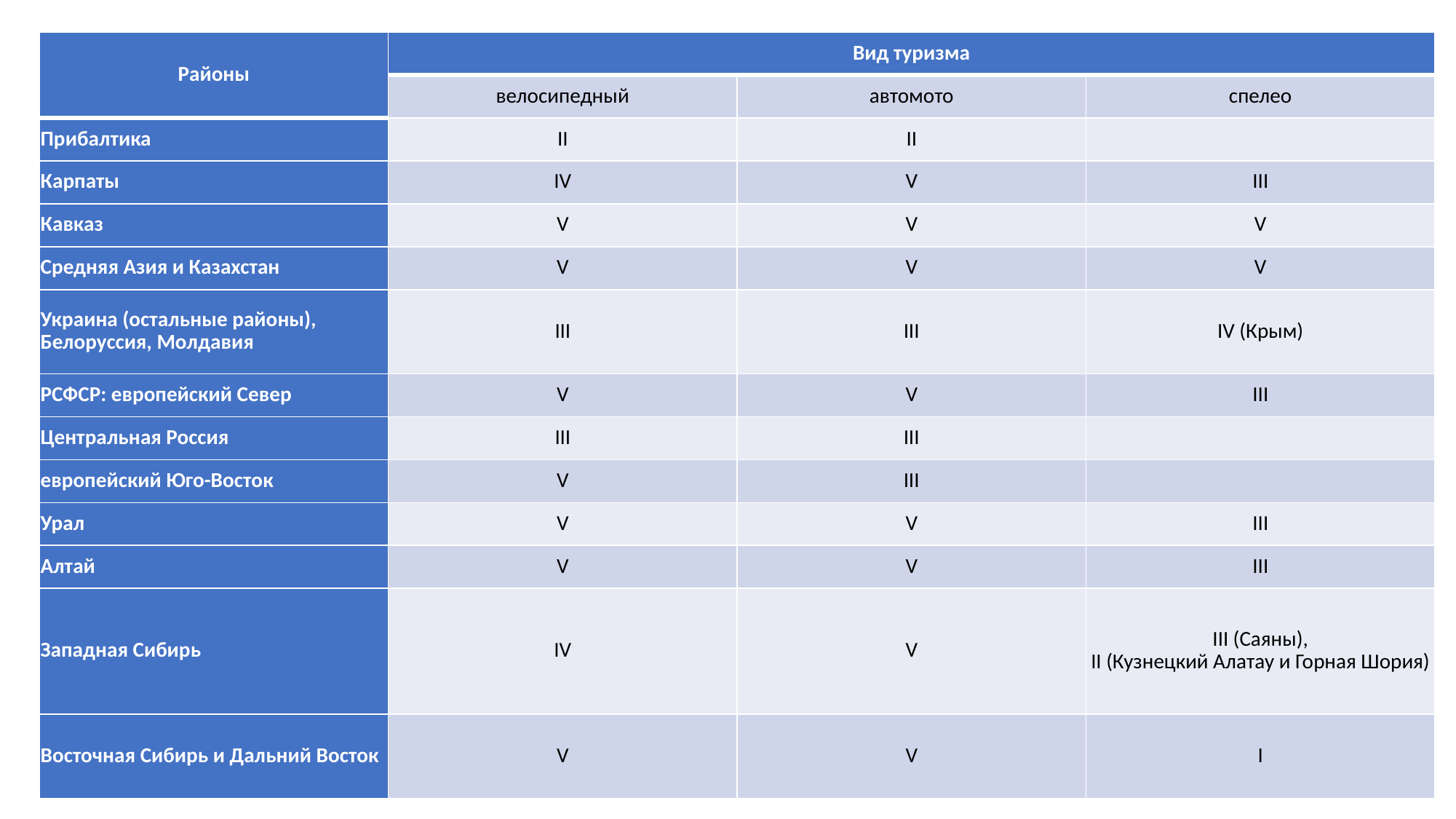

| Районы | Вид туризма |  |  |
| --- | --- | --- | --- |
|  | велосипедный | автомото | спелео |
| Прибалтика | II | II |  |
| Карпаты | IV | V | III |
| Кавказ | V | V | V |
| Средняя Азия и Казахстан | V | V | V |
| Украина (остальные районы), Белоруссия, Молдавия | III | III | IV (Крым) |
| РСФСР: европейский Север | V | V | III |
| Центральная Россия | III | III |  |
| европейский Юго-Восток | V | III |  |
| Урал | V | V | III |
| Алтай | V | V | III |
| Западная Сибирь | IV | V | III (Саяны), II (Кузнецкий Алатау и Горная Шория) |
| Восточная Сибирь и Дальний Восток | V | V | I |